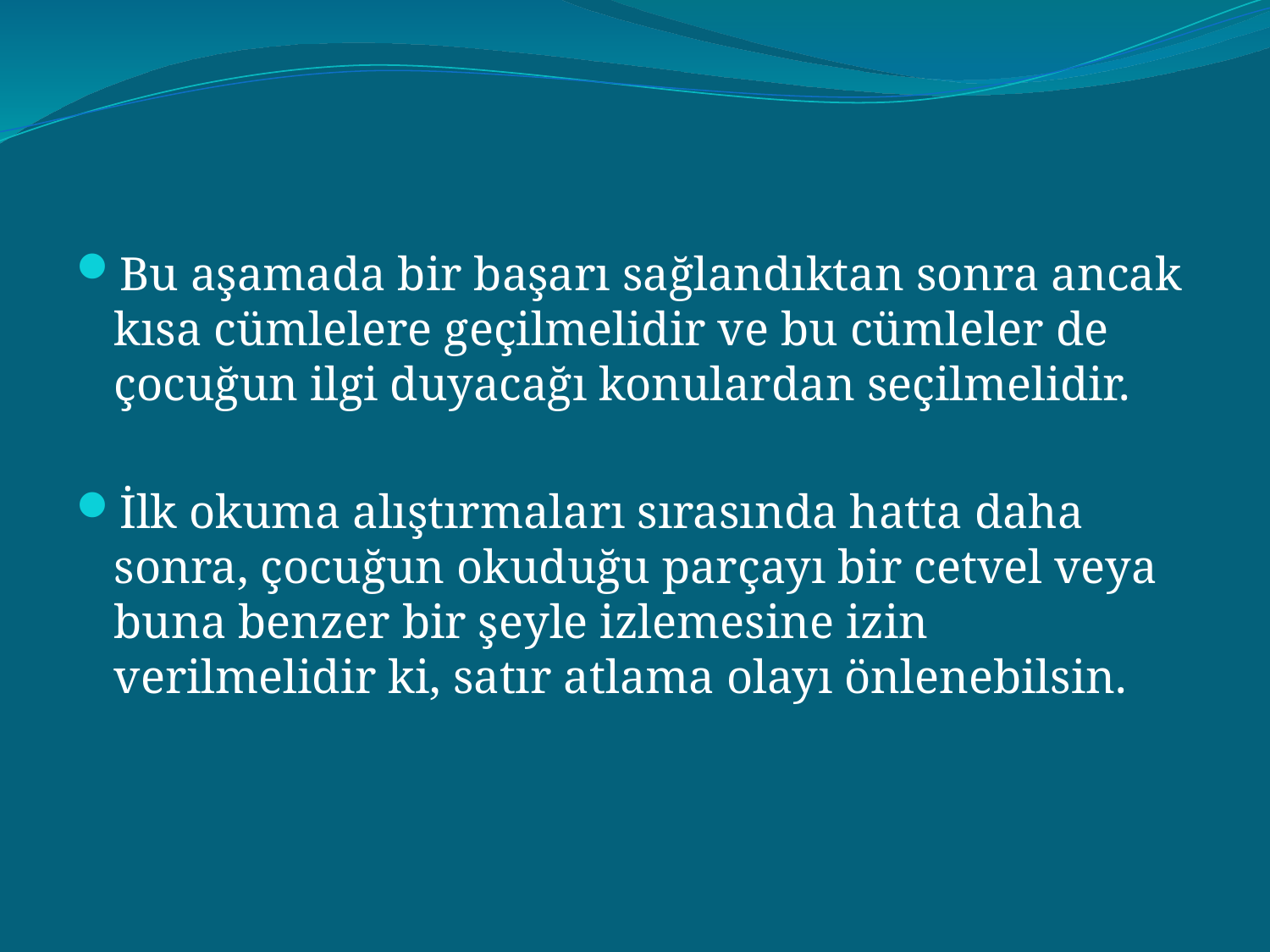

Bu aşamada bir başarı sağlandıktan sonra ancak kısa cümlelere geçilmelidir ve bu cümleler de çocuğun ilgi duyacağı konulardan seçilmelidir.

İlk okuma alıştırmaları sırasında hatta daha sonra, çocuğun okuduğu parçayı bir cetvel veya buna benzer bir şeyle izlemesine izin verilmelidir ki, satır atlama olayı önlenebilsin.
#